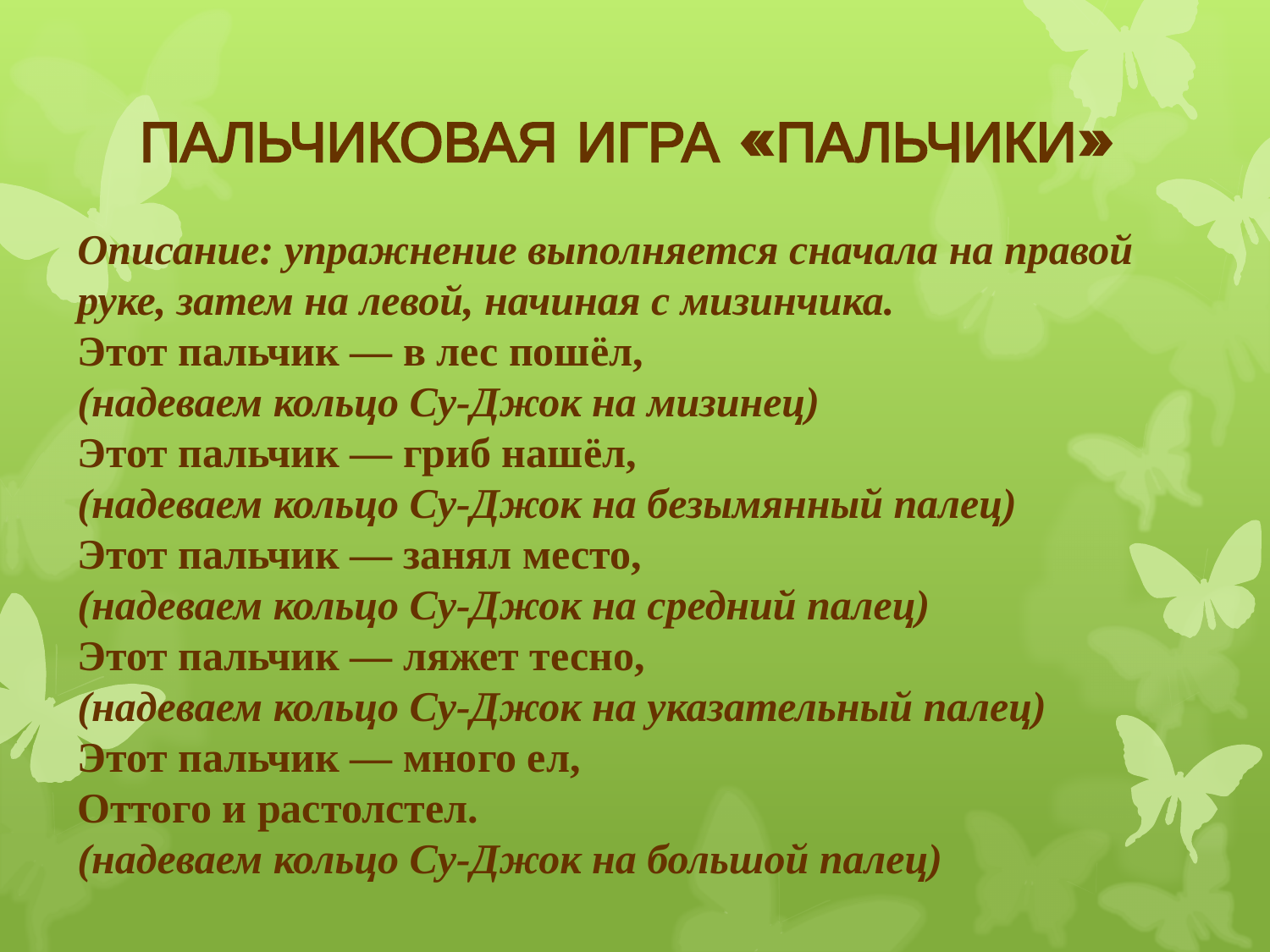

# ПАЛЬЧИКОВАЯ ИГРА «ПАЛЬЧИКИ»
Описание: упражнение выполняется сначала на правой руке, затем на левой, начиная с мизинчика.
Этот пальчик — в лес пошёл,
(надеваем кольцо Су-Джок на мизинец)
Этот пальчик — гриб нашёл,
(надеваем кольцо Су-Джок на безымянный палец)
Этот пальчик — занял место,
(надеваем кольцо Су-Джок на средний палец)
Этот пальчик — ляжет тесно,
(надеваем кольцо Су-Джок на указательный палец)
Этот пальчик — много ел,
Оттого и растолстел.
(надеваем кольцо Су-Джок на большой палец)